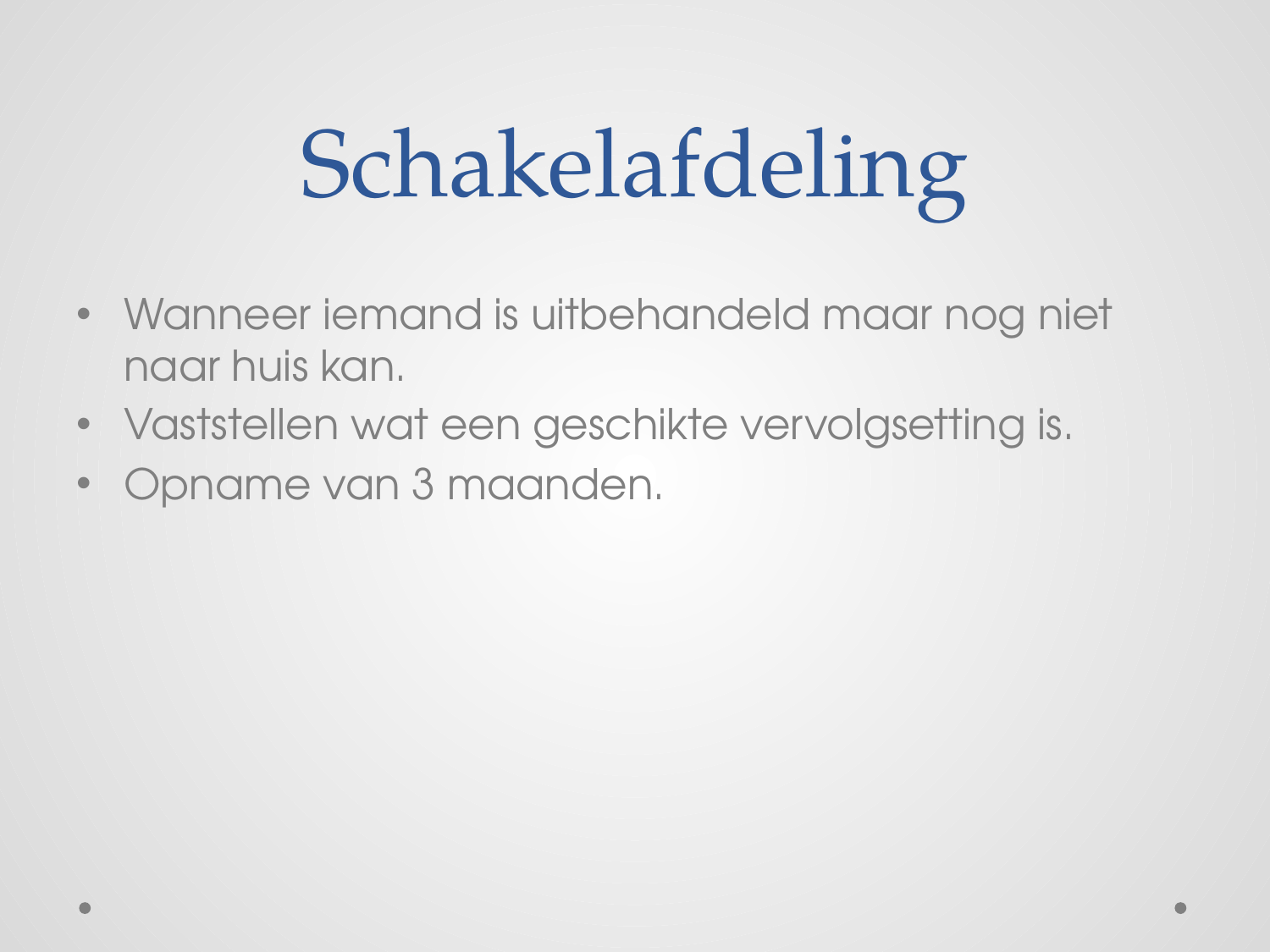

# Schakelafdeling

Wanneer iemand is uitbehandeld maar nog niet naar huis kan.
Vaststellen wat een geschikte vervolgsetting is.
Opname van 3 maanden.